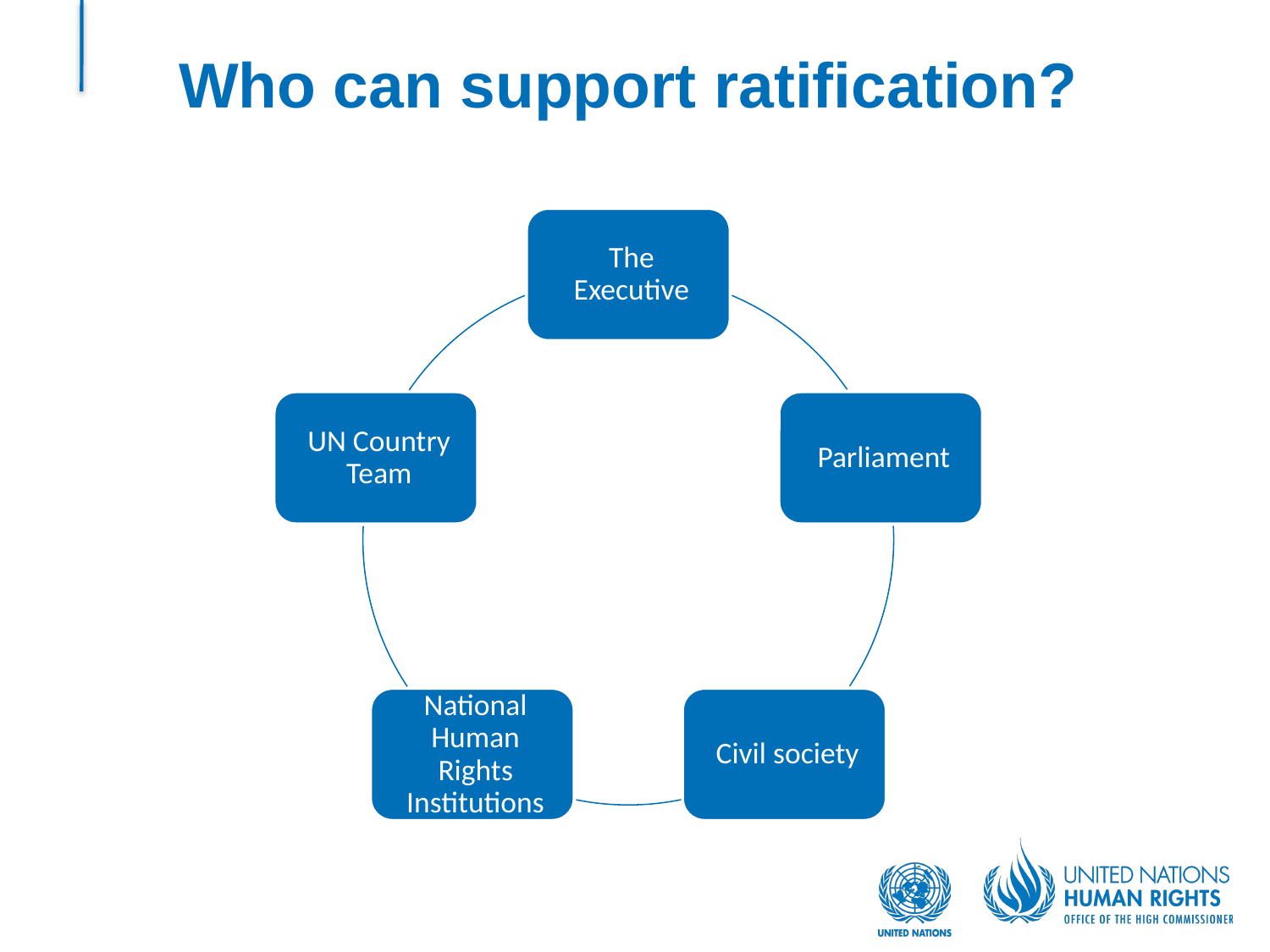

# Who can support ratification?
The Executive
Parliament
Civil society
National Human Rights Institutions
UN Country Team